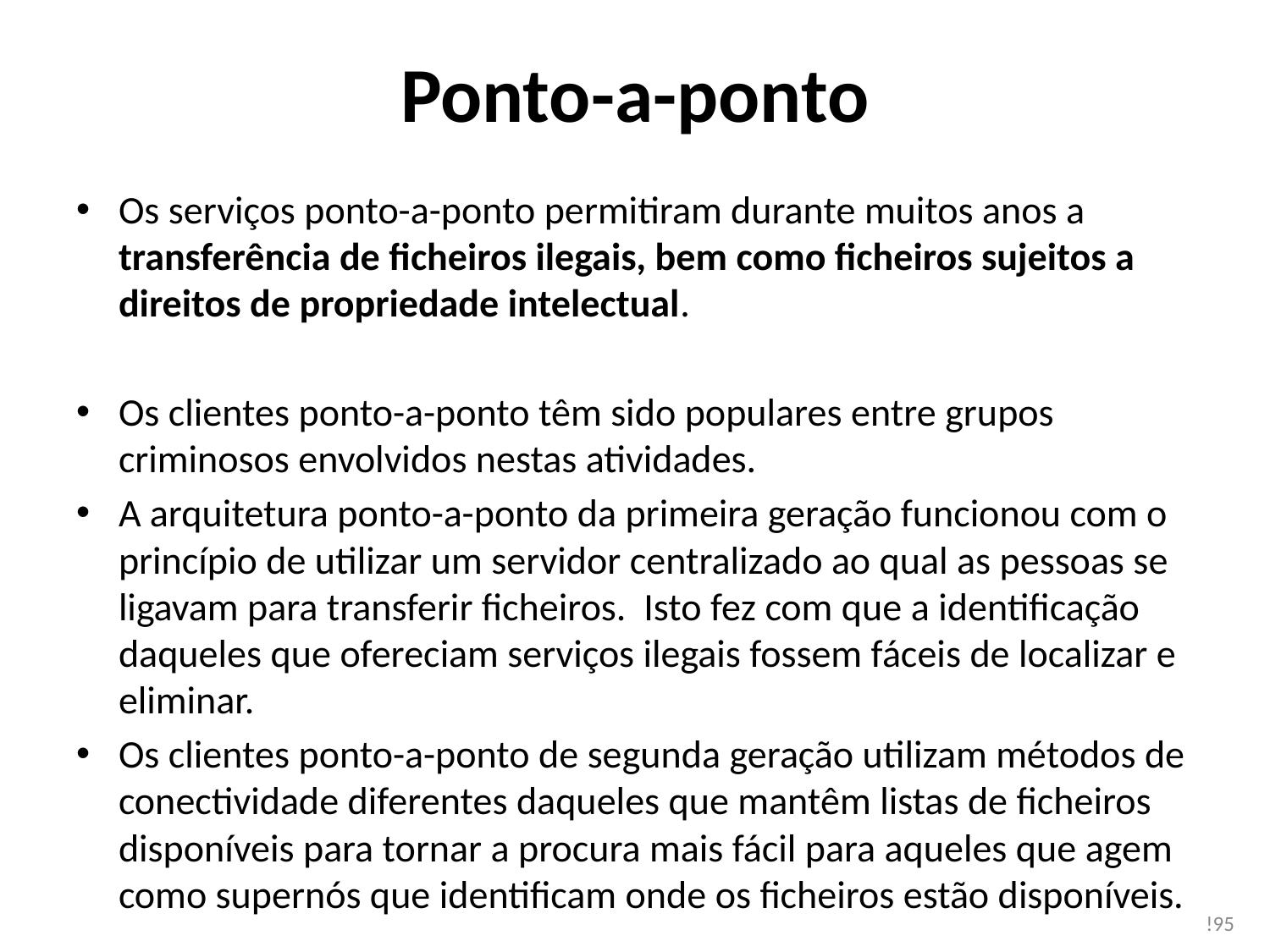

# Ponto-a-ponto
Os serviços ponto-a-ponto permitiram durante muitos anos a transferência de ficheiros ilegais, bem como ficheiros sujeitos a direitos de propriedade intelectual.

Os clientes ponto-a-ponto têm sido populares entre grupos criminosos envolvidos nestas atividades.
A arquitetura ponto-a-ponto da primeira geração funcionou com o princípio de utilizar um servidor centralizado ao qual as pessoas se ligavam para transferir ficheiros.  Isto fez com que a identificação daqueles que ofereciam serviços ilegais fossem fáceis de localizar e eliminar.
Os clientes ponto-a-ponto de segunda geração utilizam métodos de conectividade diferentes daqueles que mantêm listas de ficheiros disponíveis para tornar a procura mais fácil para aqueles que agem como supernós que identificam onde os ficheiros estão disponíveis.

!95